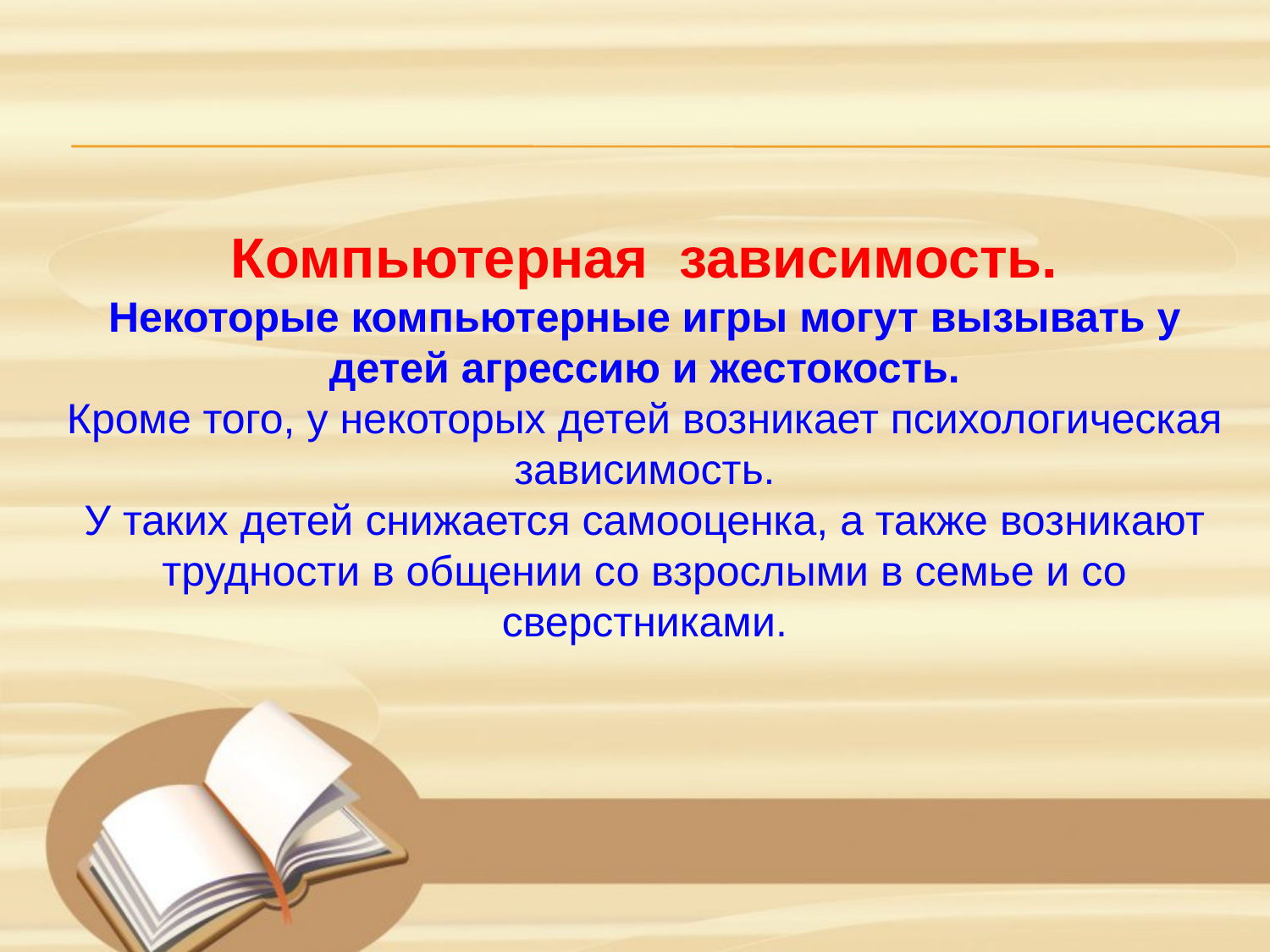

Компьютерная  зависимость.
Некоторые компьютерные игры могут вызывать у детей агрессию и жестокость.
Кроме того, у некоторых детей возникает психологическая зависимость.
У таких детей снижается самооценка, а также возникают трудности в общении со взрослыми в семье и со сверстниками.